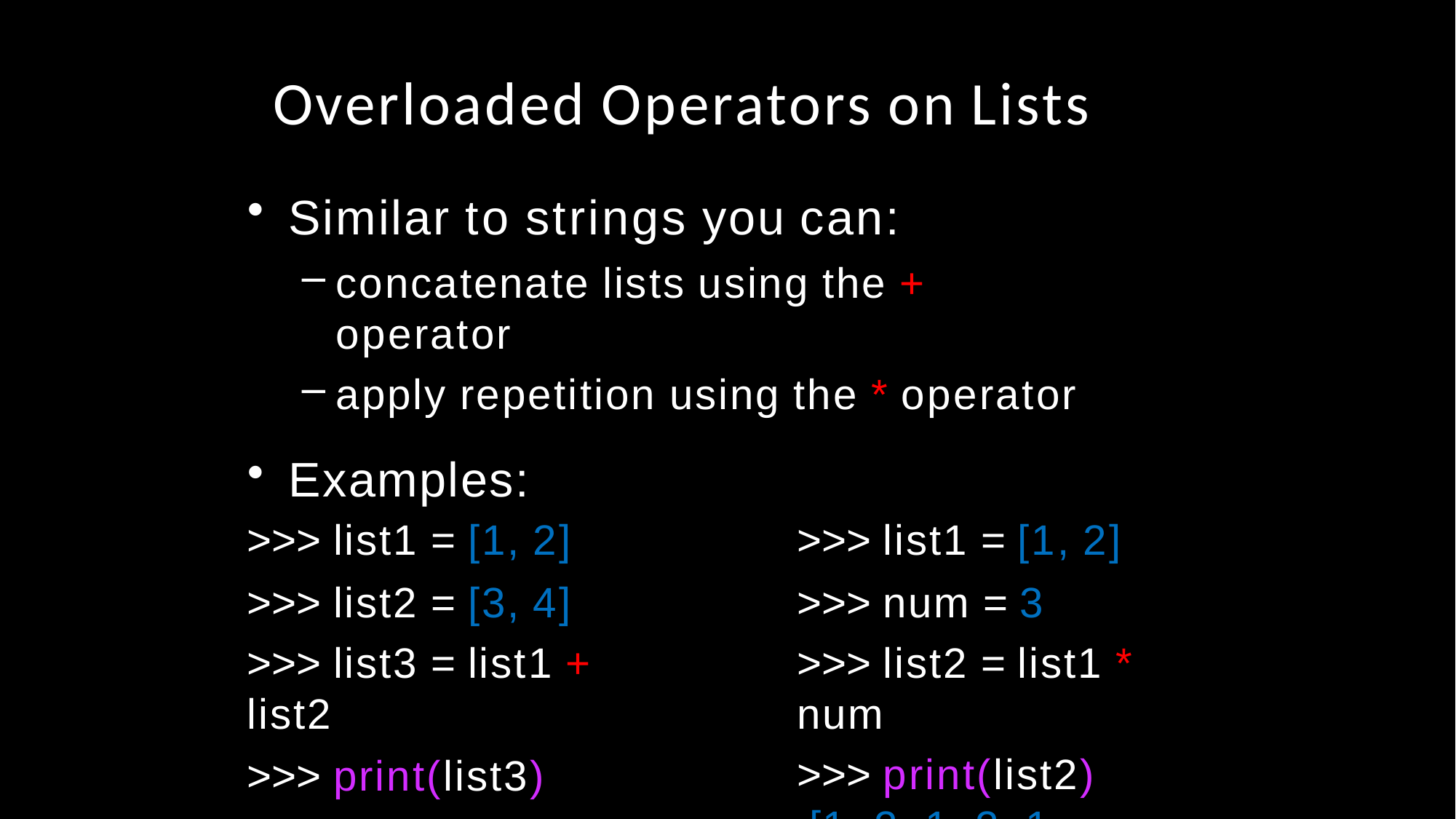

# Overloaded Operators on Lists
Similar to strings you can:
concatenate lists using the + operator
apply repetition using the * operator
Examples:
>>> list1 = [1, 2]
>>> list2 = [3, 4]
>>> list3 = list1 + list2
>>> print(list3)  [1, 2, 3, 4]
>>> list1 = [1, 2]
>>> num = 3
>>> list2 = list1 * num
>>> print(list2)  [1, 2, 1, 2, 1, 2]